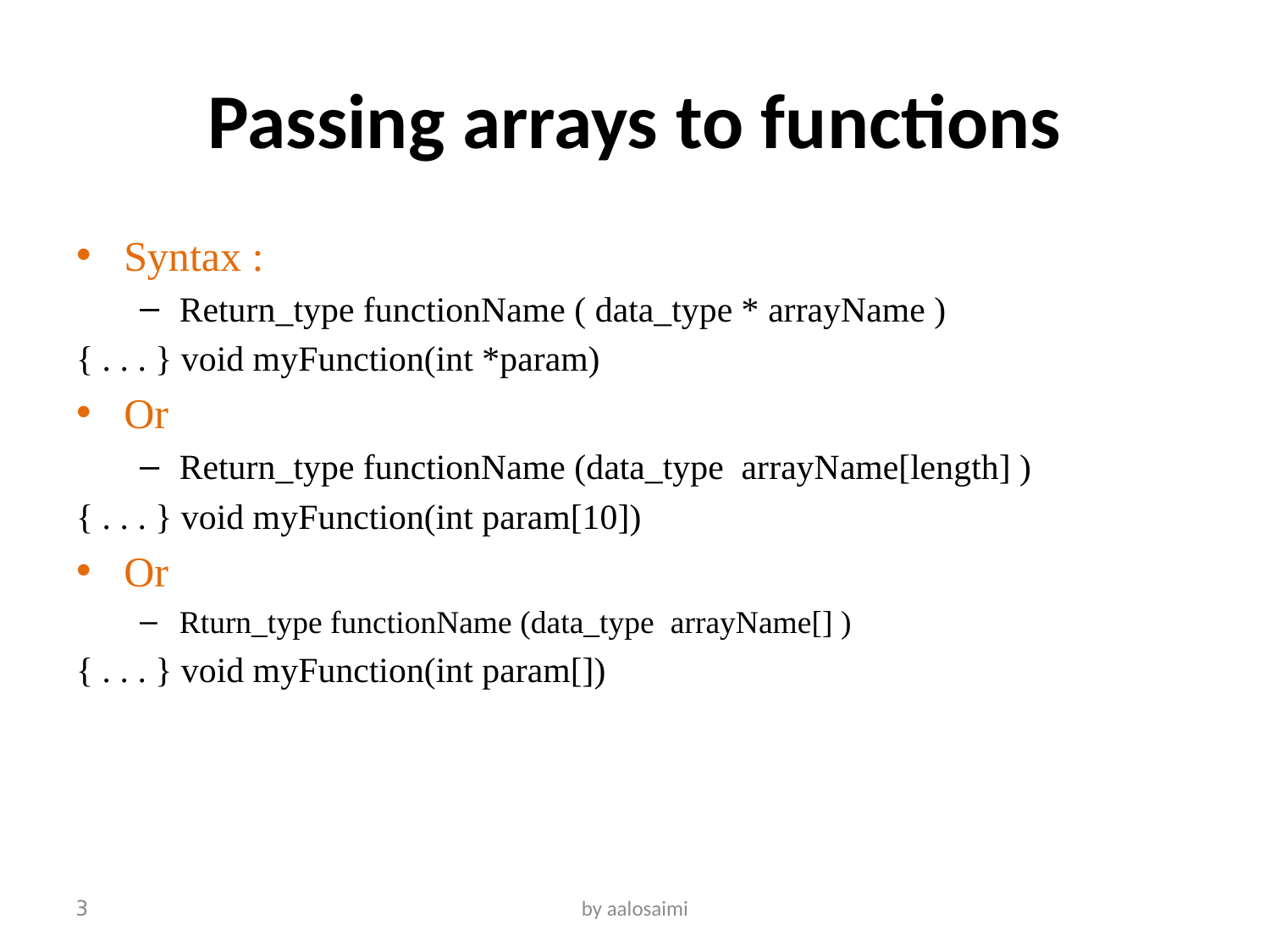

# Passing arrays to functions
Syntax :
Return_type functionName ( data_type * arrayName )
void myFunction(int *param) { . . . }
Or
Return_type functionName (data_type  arrayName[length] )
void myFunction(int param[10]) { . . . }
Or
Rturn_type functionName (data_type  arrayName[] )
     void myFunction(int param[]) { . . . }
3
by aalosaimi